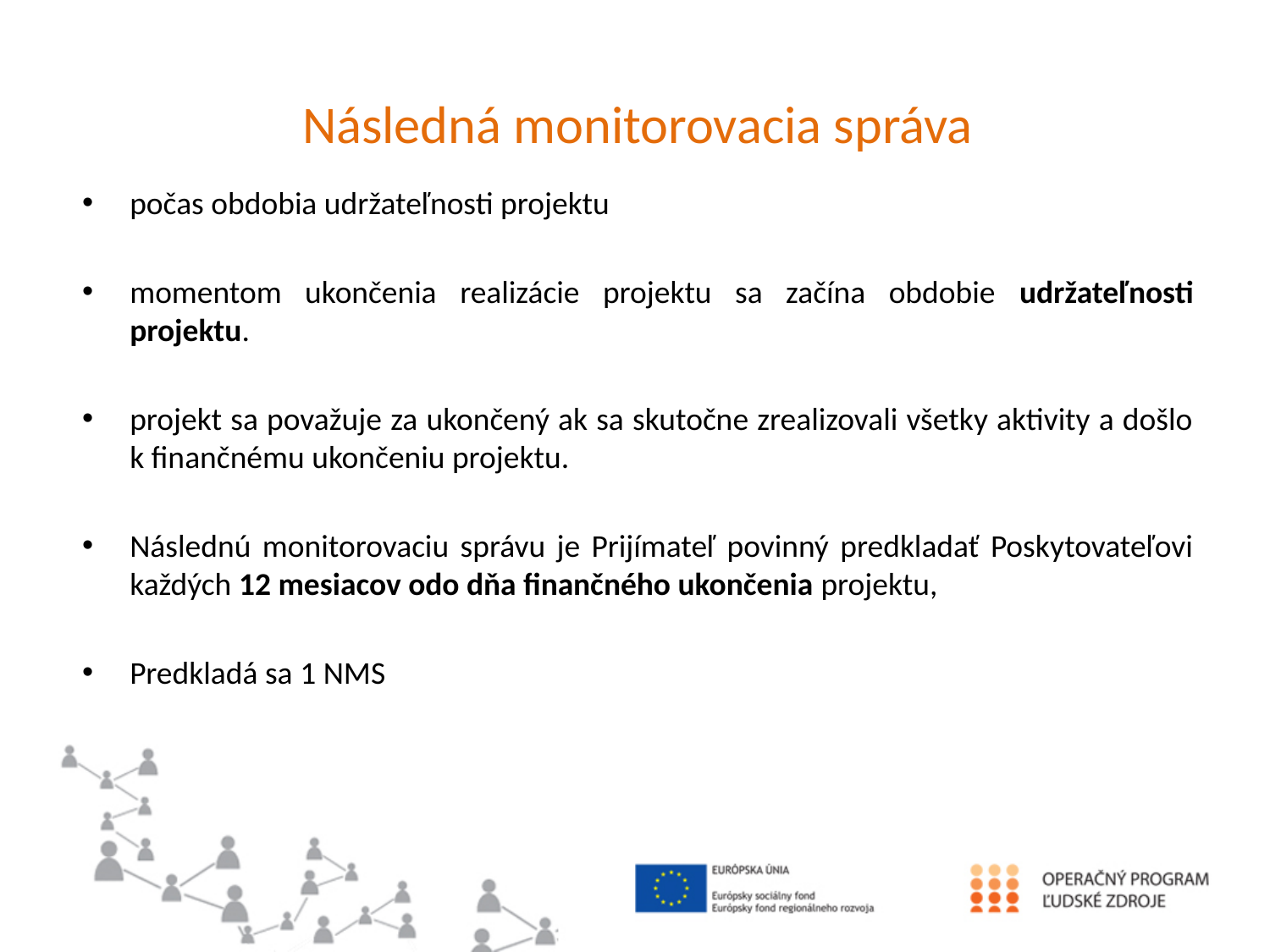

# Následná monitorovacia správa
počas obdobia udržateľnosti projektu

momentom ukončenia realizácie projektu sa začína obdobie udržateľnosti projektu.

projekt sa považuje za ukončený ak sa skutočne zrealizovali všetky aktivity a došlo k finančnému ukončeniu projektu.

Následnú monitorovaciu správu je Prijímateľ povinný predkladať Poskytovateľovi každých 12 mesiacov odo dňa finančného ukončenia projektu,

Predkladá sa 1 NMS